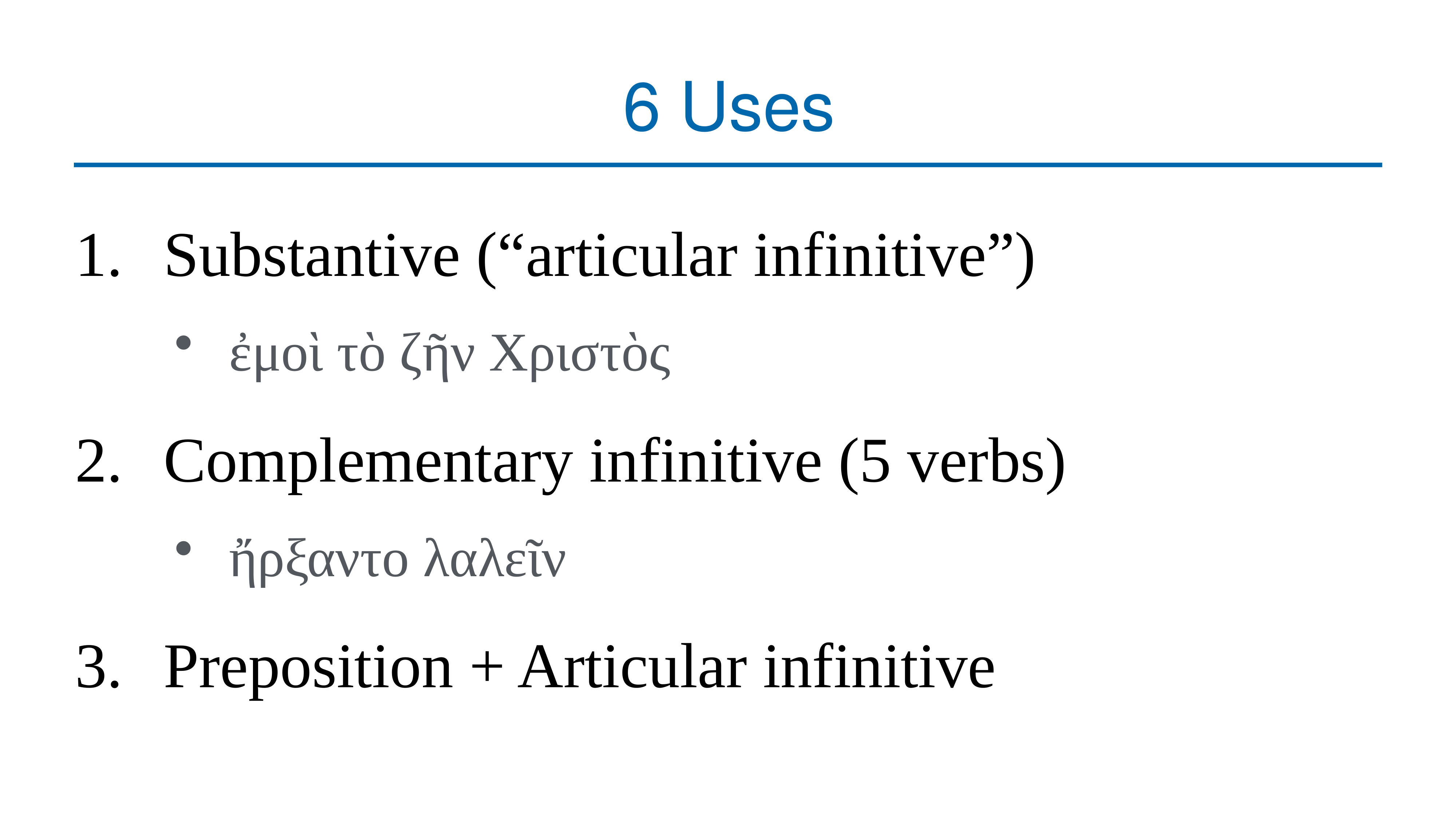

# 6 Uses
Substantive (“articular infinitive”)
ἐμοὶ τὸ ζῆν Χριστὸς
Complementary infinitive (5 verbs)
ἤρξαντο λαλεῖν
Preposition + Articular infinitive